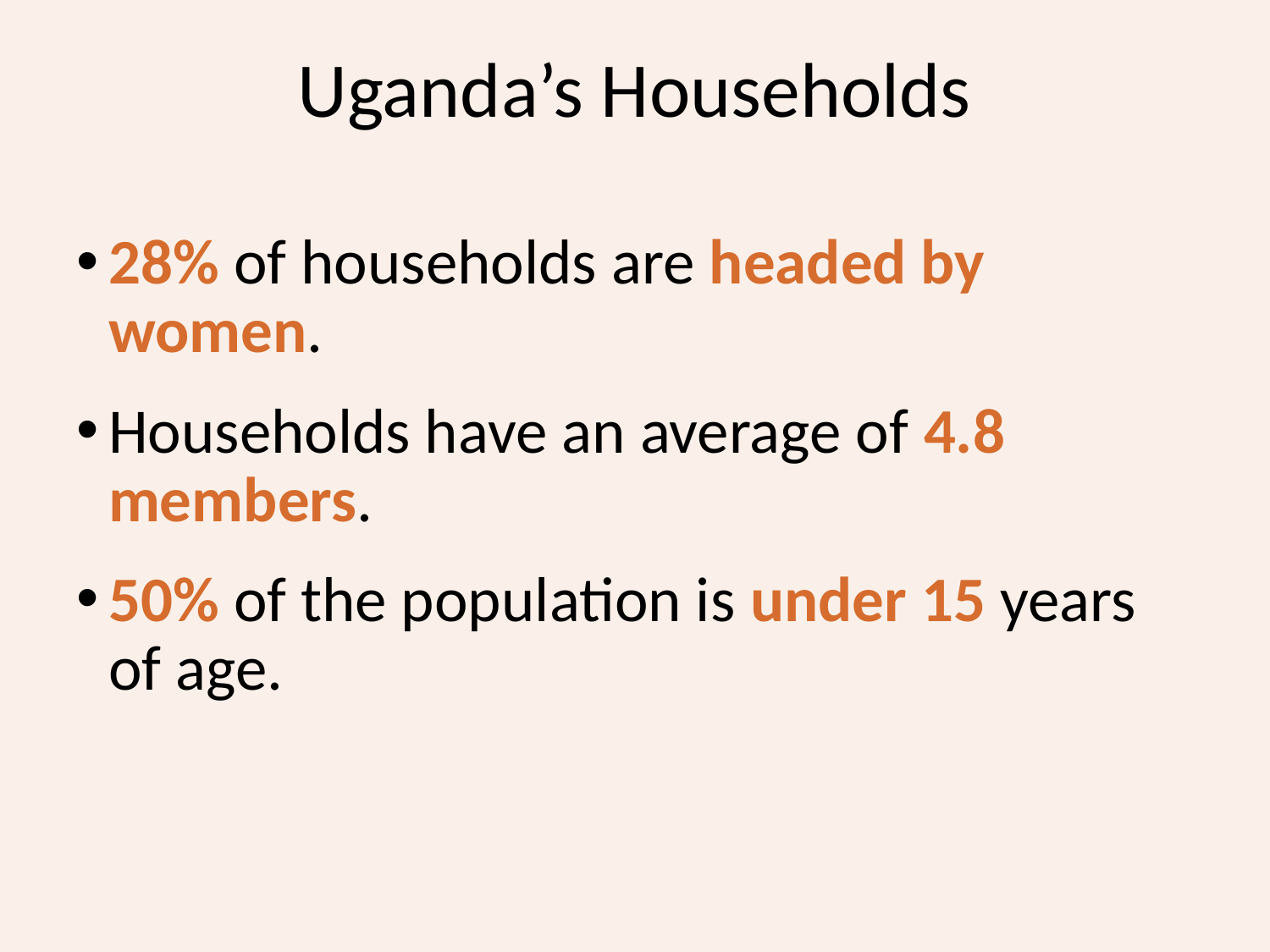

# Uganda’s Households
28% of households are headed by women.
Households have an average of 4.8 members.
50% of the population is under 15 years of age.